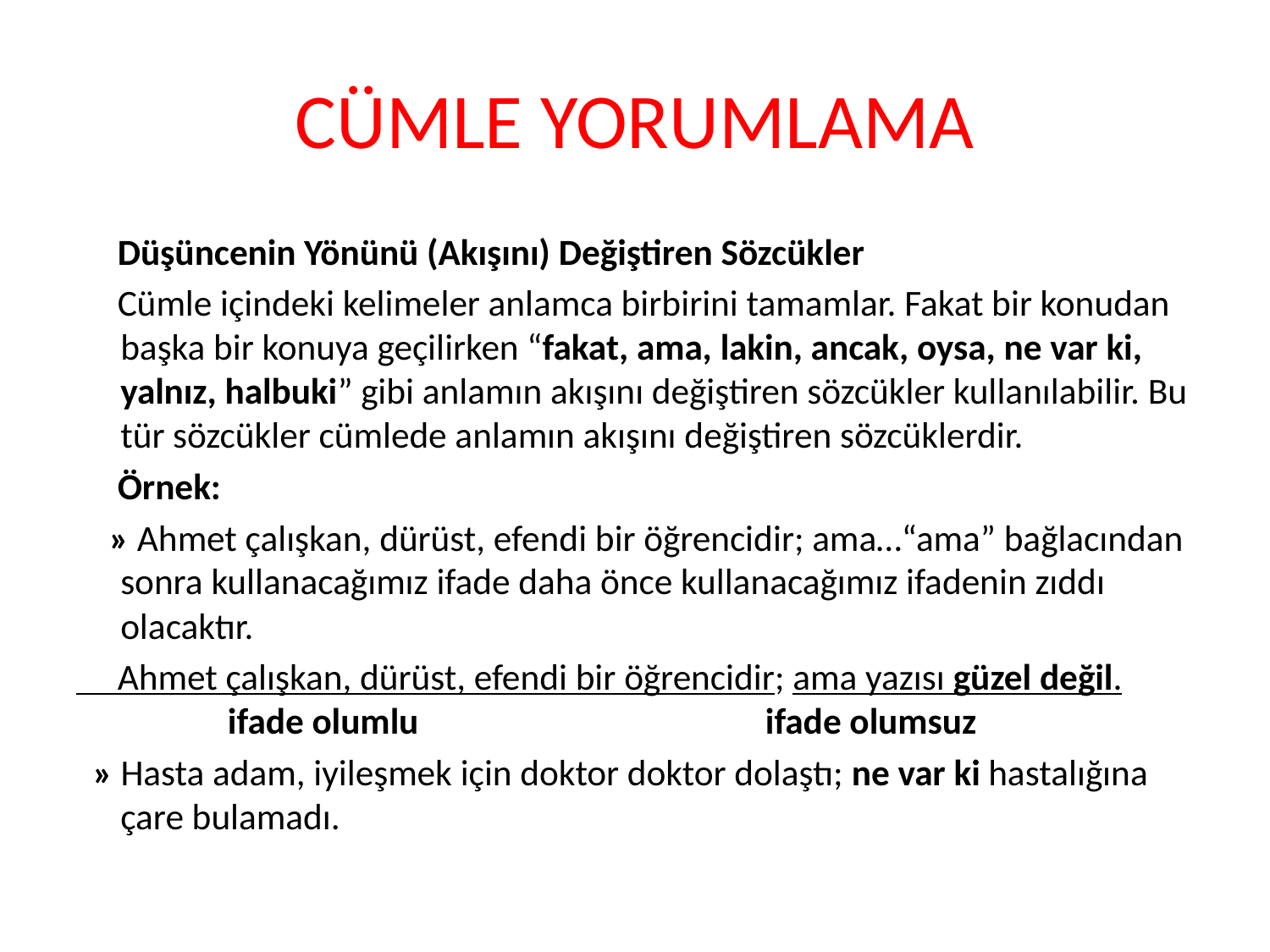

# CÜMLE YORUMLAMA
     Düşüncenin Yönünü (Akışını) Değiştiren Sözcükler
     Cümle içindeki kelimeler anlamca birbirini tamamlar. Fakat bir konudan başka bir konuya geçilirken “fakat, ama, lakin, ancak, oysa, ne var ki, yalnız, halbuki” gibi anlamın akışını değiştiren sözcükler kullanılabilir. Bu tür sözcükler cümlede anlamın akışını değiştiren sözcüklerdir.
     Örnek:
    » Ahmet çalışkan, dürüst, efendi bir öğrencidir; ama…“ama” bağlacından sonra kullanacağımız ifade daha önce kullanacağımız ifadenin zıddı olacaktır.
     Ahmet çalışkan, dürüst, efendi bir öğrencidir; ama yazısı güzel değil.
             ifade olumlu                                          ifade olumsuz
  » Hasta adam, iyileşmek için doktor doktor dolaştı; ne var ki hastalığına çare bulamadı.